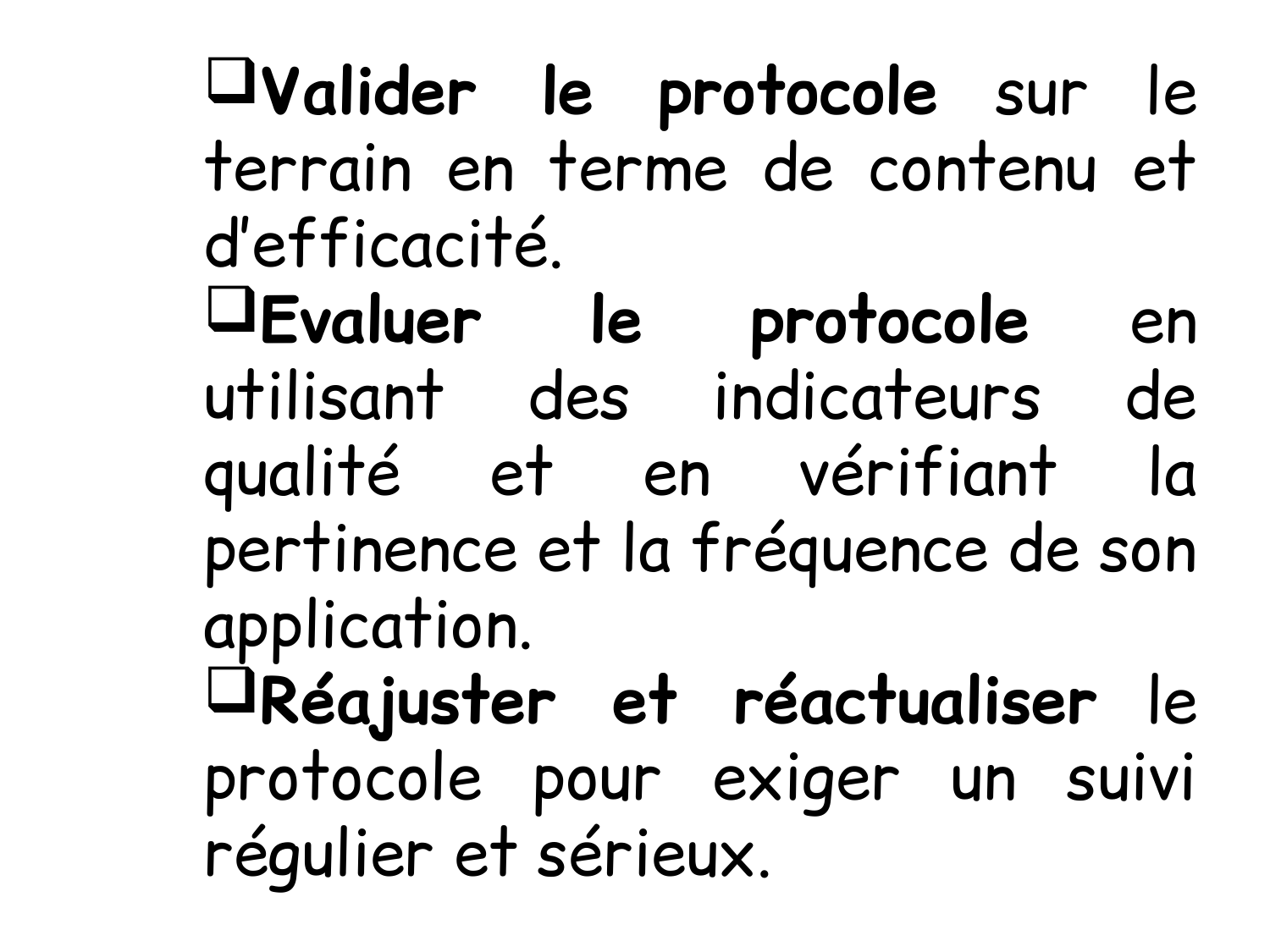

Valider le protocole sur le terrain en terme de contenu et d’efficacité.
Evaluer le protocole en utilisant des indicateurs de qualité et en vérifiant la pertinence et la fréquence de son application.
Réajuster et réactualiser le protocole pour exiger un suivi régulier et sérieux.